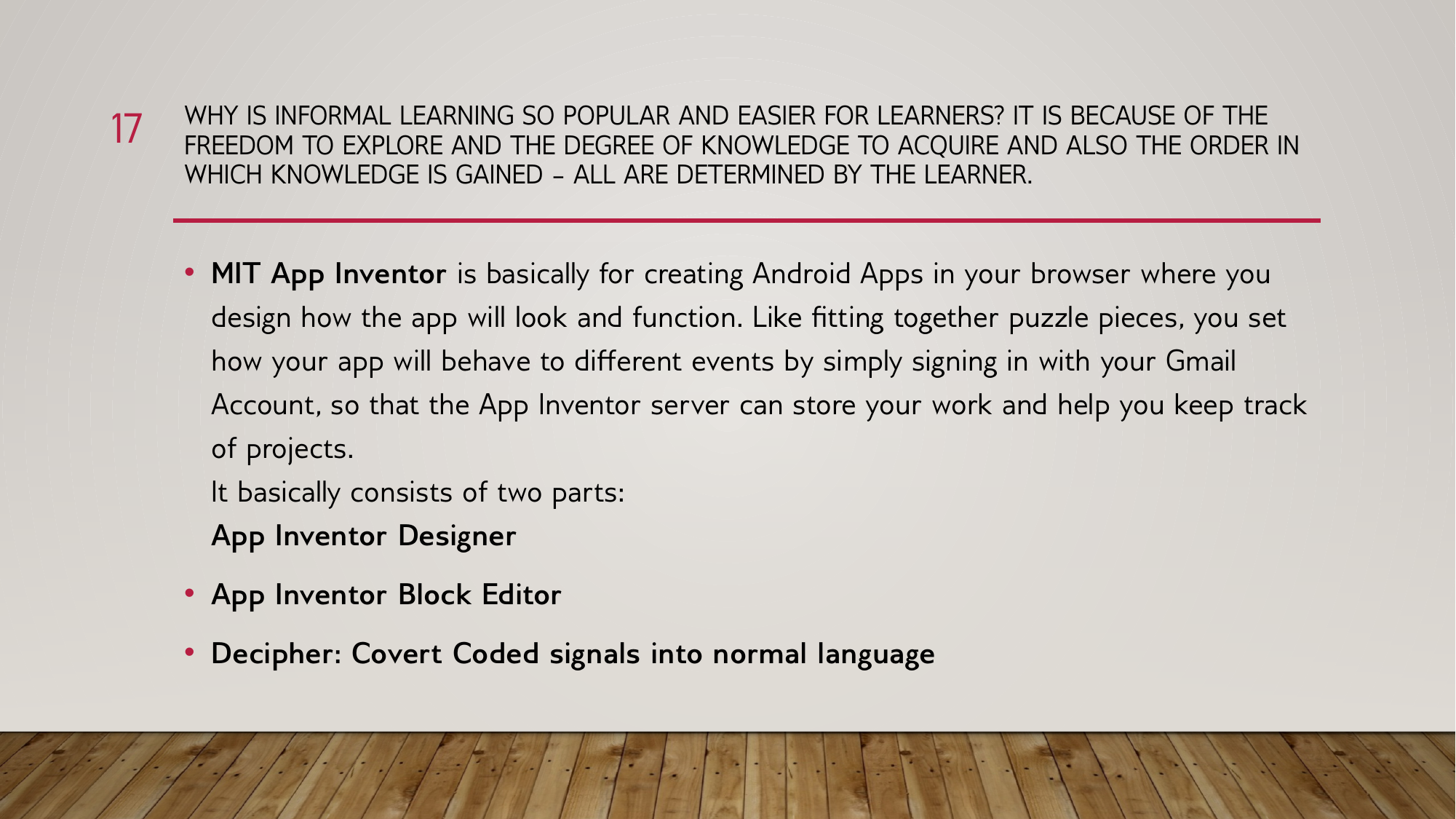

17
# Why is informal learning so popular and easier for learners? It is because of the freedom to explore and the degree of knowledge to acquire and also the order in which knowledge is gained – all are determined by the learner.
MIT App Inventor is basically for creating Android Apps in your browser where you design how the app will look and function. Like fitting together puzzle pieces, you set how your app will behave to different events by simply signing in with your Gmail Account, so that the App Inventor server can store your work and help you keep track of projects.
It basically consists of two parts:
App Inventor Designer
App Inventor Block Editor
Decipher: Covert Coded signals into normal language